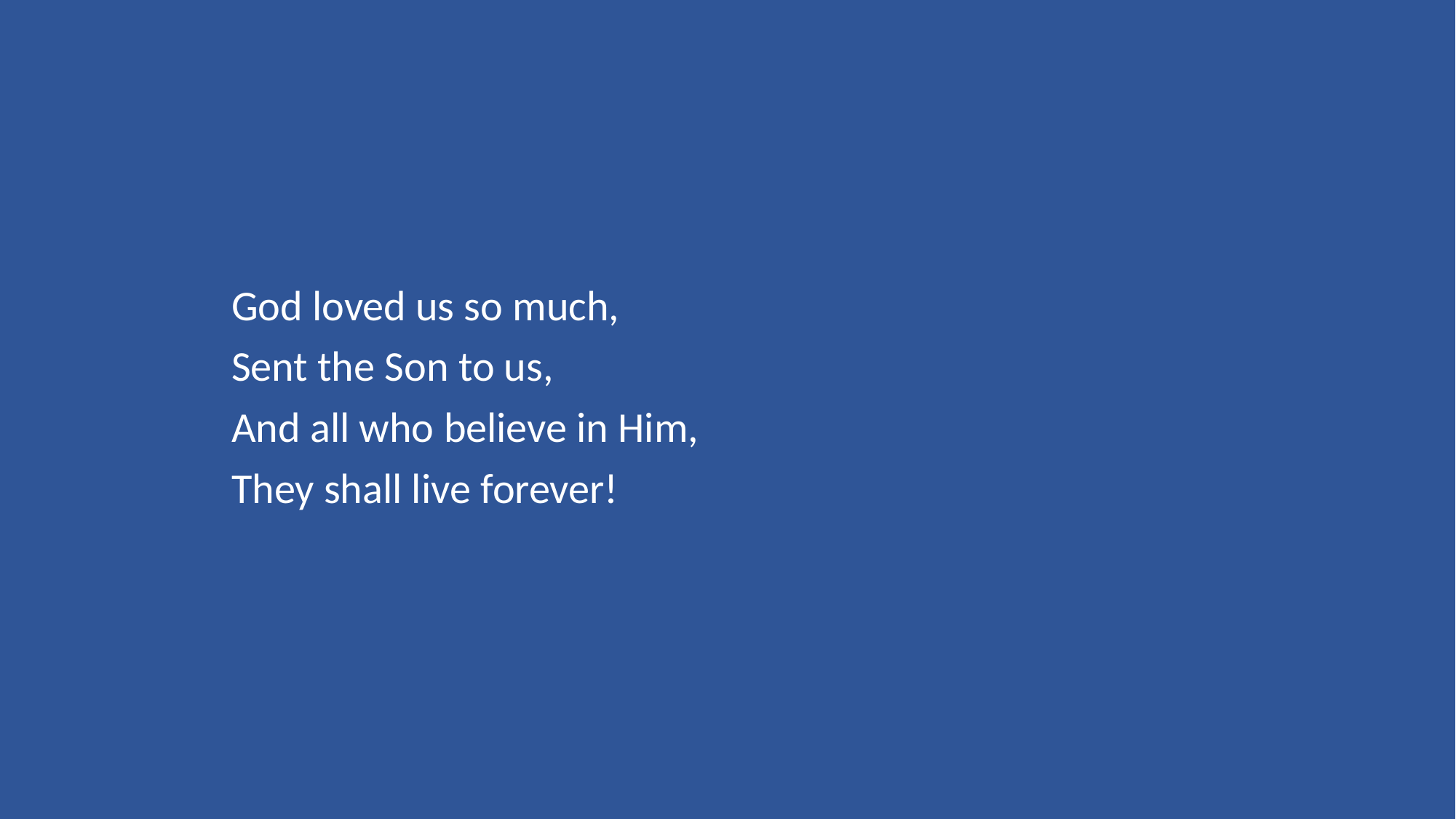

God loved us so much,
Sent the Son to us,
And all who believe in Him,
They shall live forever!